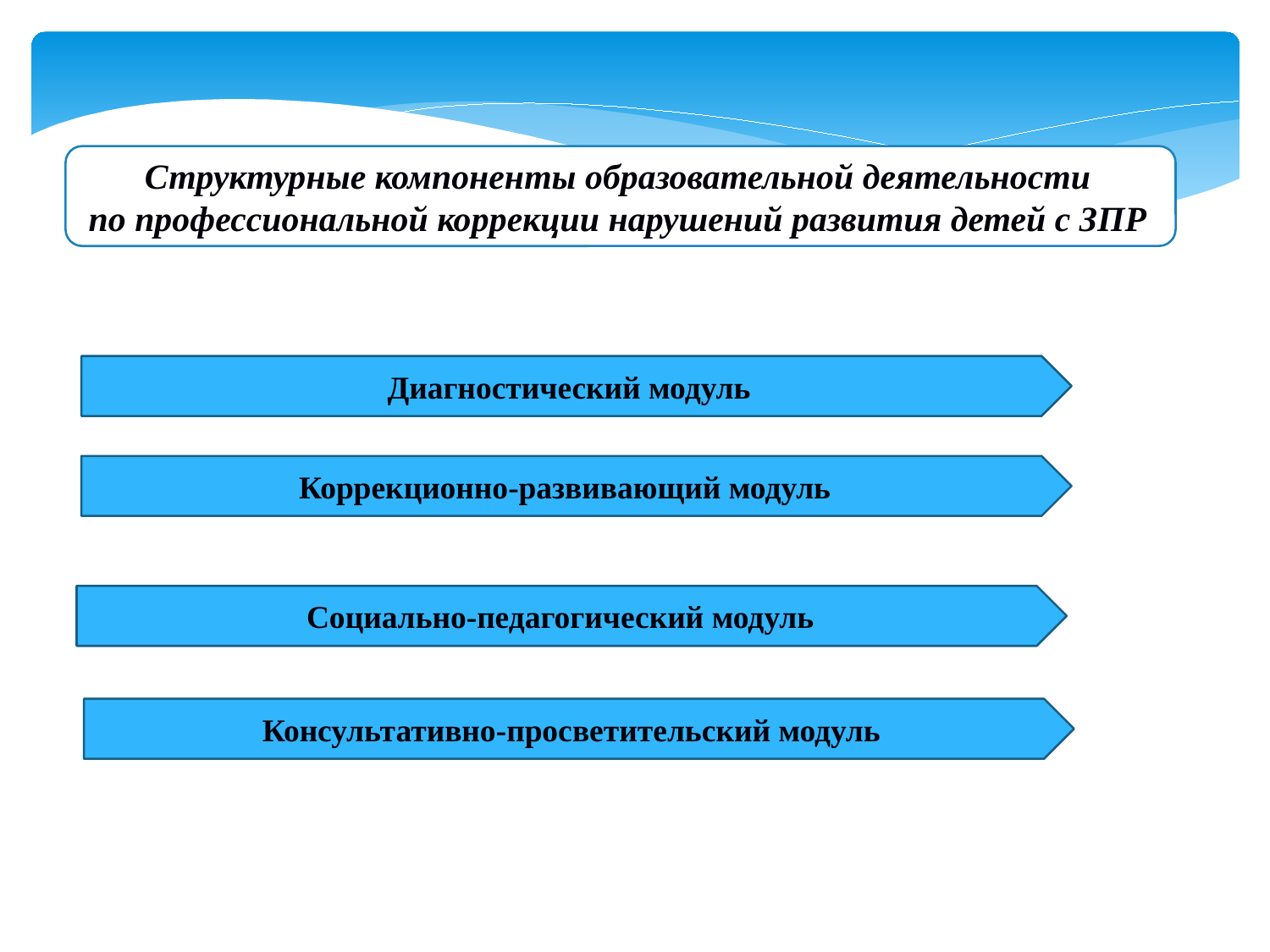

Структурные компоненты образовательной деятельности
по профессиональной коррекции нарушений развития детей с ЗПР
Диагностический модуль
Коррекционно-развивающий модуль
Социально-педагогический модуль
Консультативно-просветительский модуль